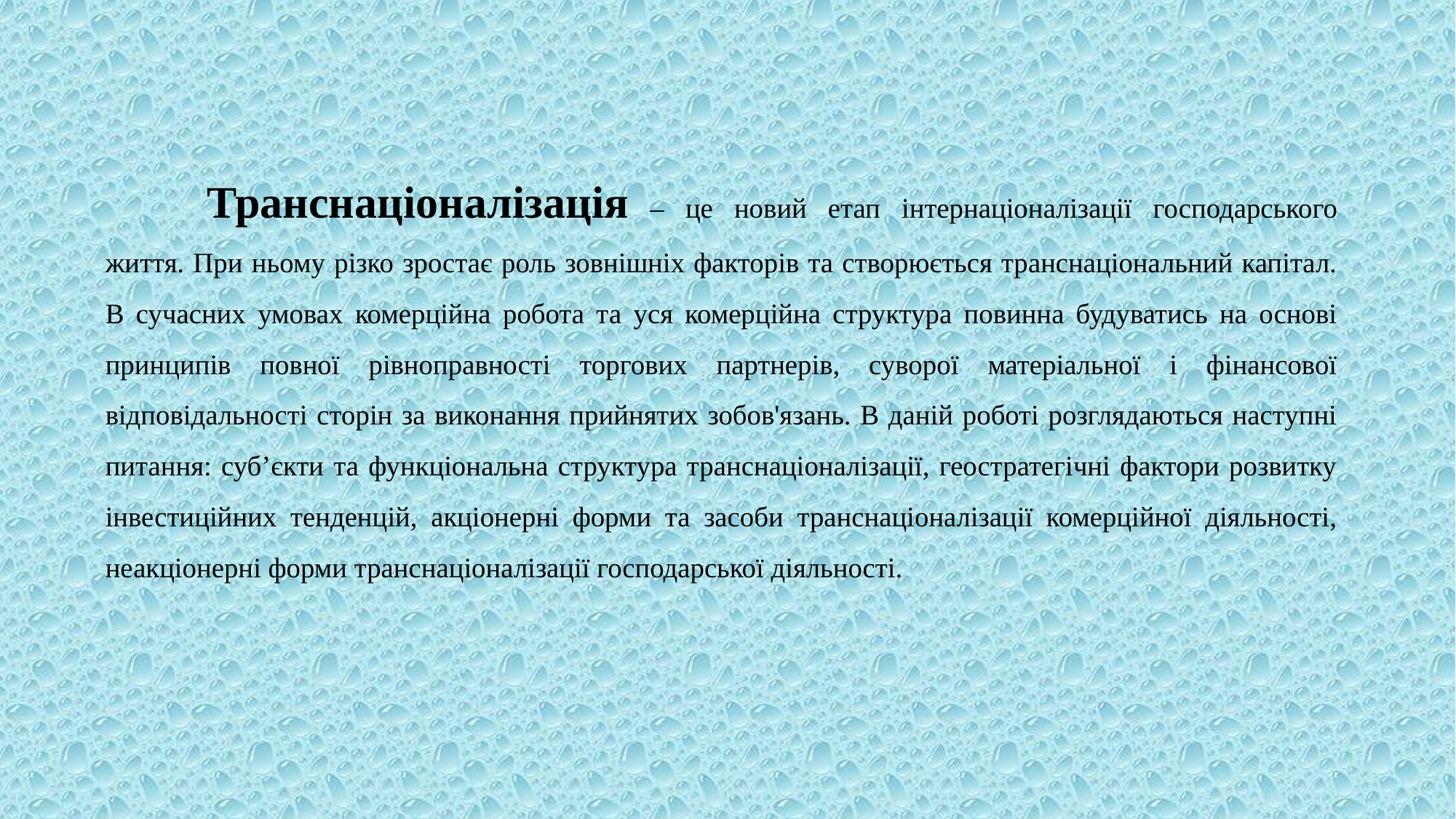

Транснаціоналізація – це новий етап інтернаціоналізації господарського життя. При ньому різко зростає роль зовнішніх факторів та створюється транснаціональний капітал. В сучасних умовах комерційна робота та уся комерційна структура повинна будуватись на основі принципів повної рівноправності торгових партнерів, суворої матеріальної і фінансової відповідальності сторін за виконання прийнятих зобов'язань. В даній роботі розглядаються наступні питання: суб’єкти та функціональна структура транснаціоналізації, геостратегічні фактори розвитку інвестиційних тенденцій, акціонерні форми та засоби транснаціоналізації комерційної діяльності, неакціонерні форми транснаціоналізації господарської діяльності.